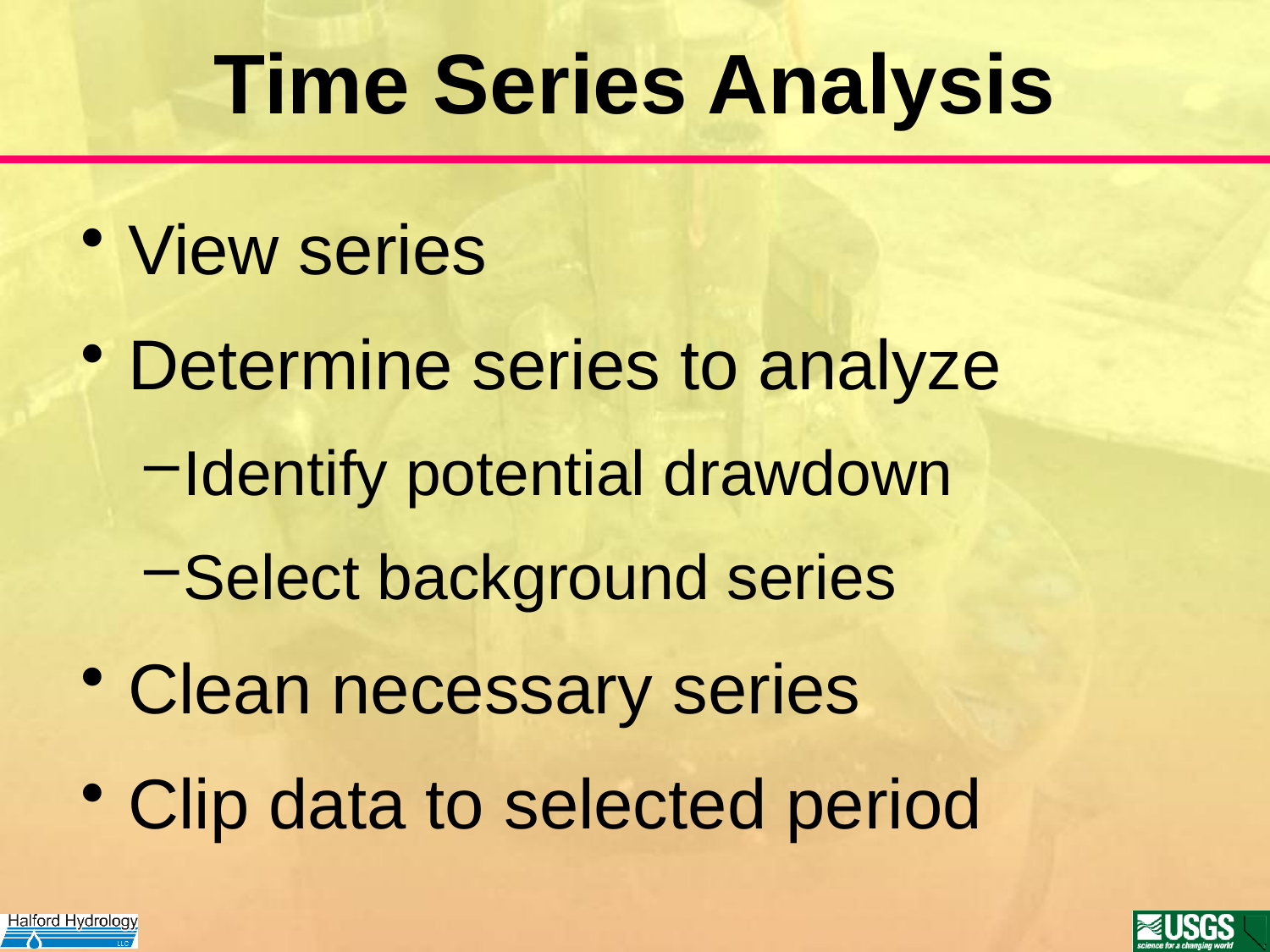

# Time Series Analysis
View series
Determine series to analyze
Identify potential drawdown
Select background series
Clean necessary series
Clip data to selected period